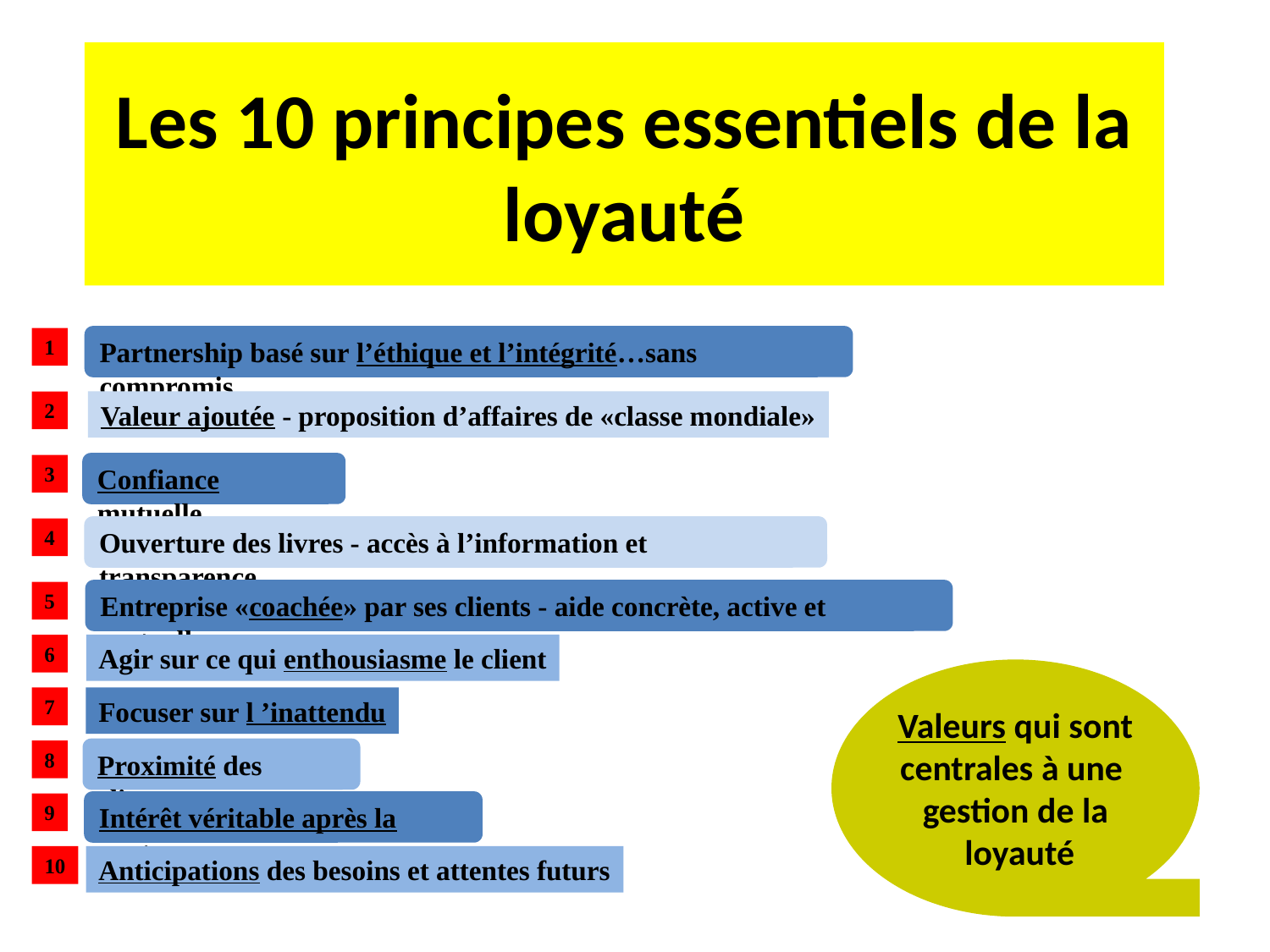

# Les 10 principes essentiels de la loyauté
Partnership basé sur l’éthique et l’intégrité…sans compromis
1
2
Valeur ajoutée - proposition d’affaires de «classe mondiale»
Confiance mutuelle
3
Ouverture des livres - accès à l’information et transparence
4
Entreprise «coachée» par ses clients - aide concrète, active et mutuelle
5
6
Agir sur ce qui enthousiasme le client
Valeurs qui sont
centrales à une
gestion de la
 loyauté
7
Focuser sur l ’inattendu
Proximité des clients
8
Intérêt véritable après la vente
9
10
Anticipations des besoins et attentes futurs